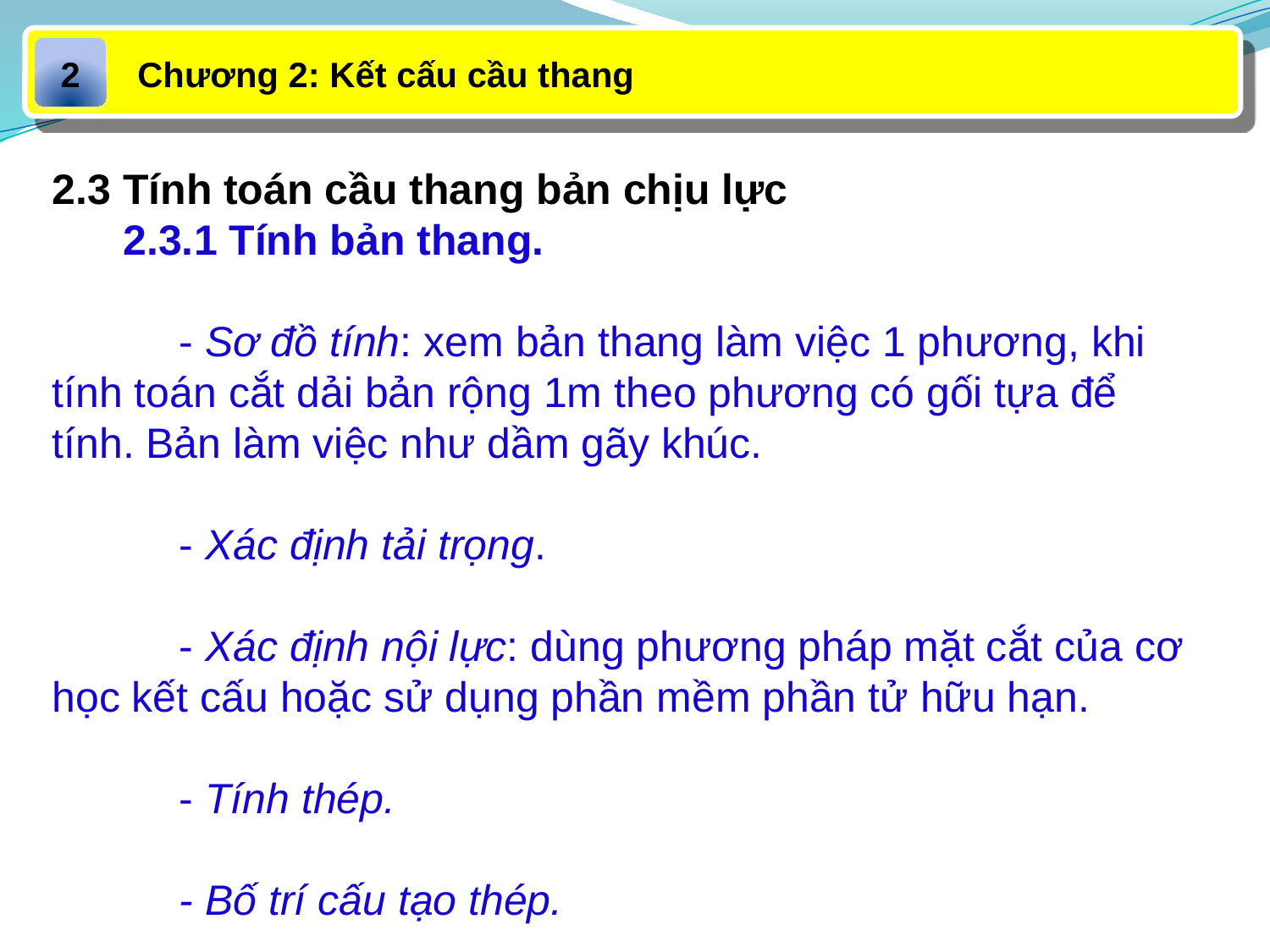

Chương 2: Kết cấu cầu thang

2

2.3 Tính toán cầu thang bản chịu lực
      2.3.1 Tính bản thang.

	- Sơ đồ tính: xem bản thang làm việc 1 phương, khi tính toán cắt dải bản rộng 1m theo phương có gối tựa để tính. Bản làm việc như dầm gãy khúc.

	- Xác định tải trọng.

	- Xác định nội lực: dùng phương pháp mặt cắt của cơ học kết cấu hoặc sử dụng phần mềm phần tử hữu hạn.

	- Tính thép.

	- Bố trí cấu tạo thép.